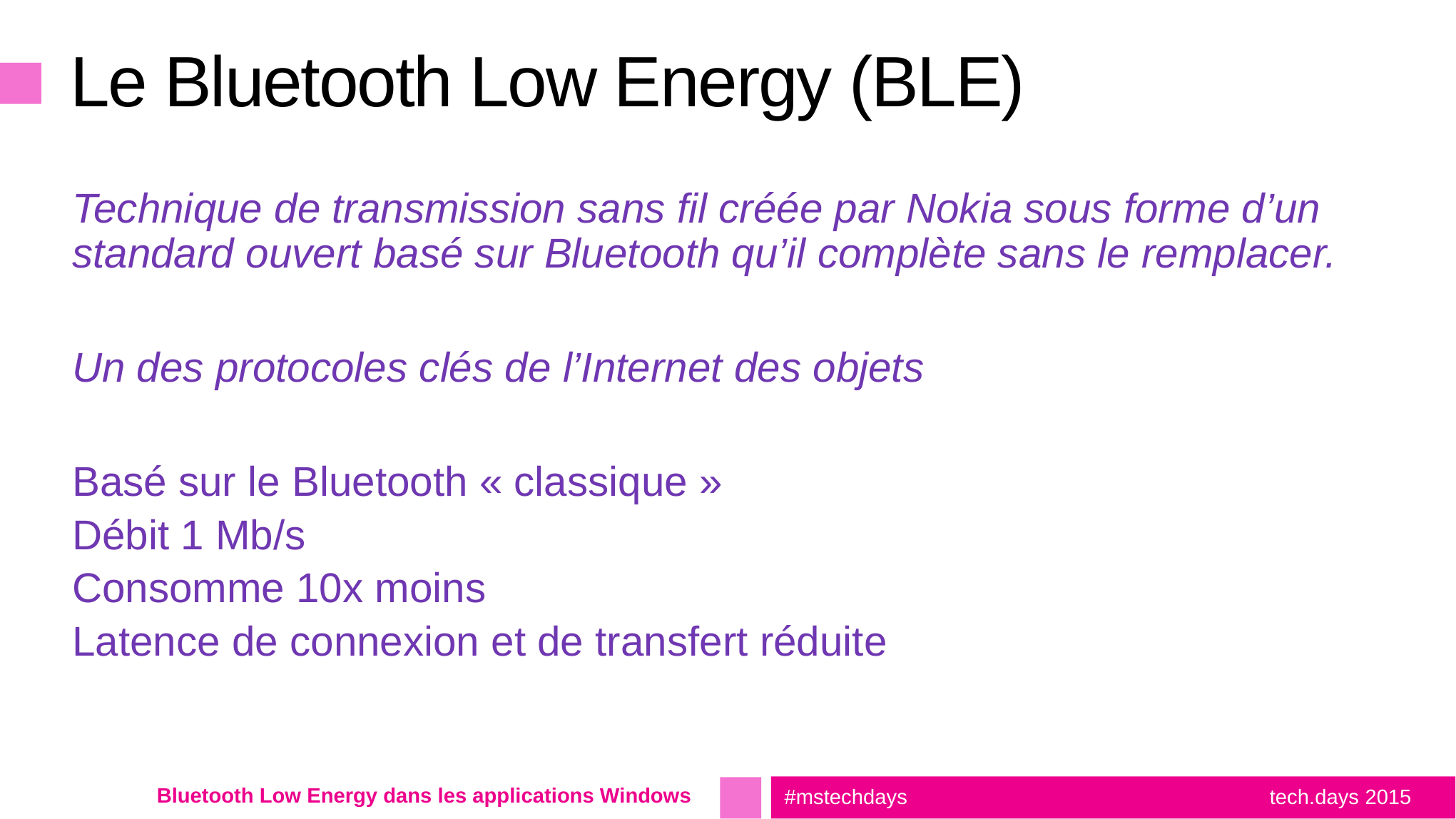

# Le Bluetooth Low Energy (BLE)

Technique de transmission sans fil créée par Nokia sous forme d’un standard ouvert basé sur Bluetooth qu’il complète sans le remplacer.

Un des protocoles clés de l’Internet des objets

Basé sur le Bluetooth « classique »
Débit 1 Mb/s
Consomme 10x moins
Latence de connexion et de transfert réduite

Bluetooth Low Energy dans les applications Windows